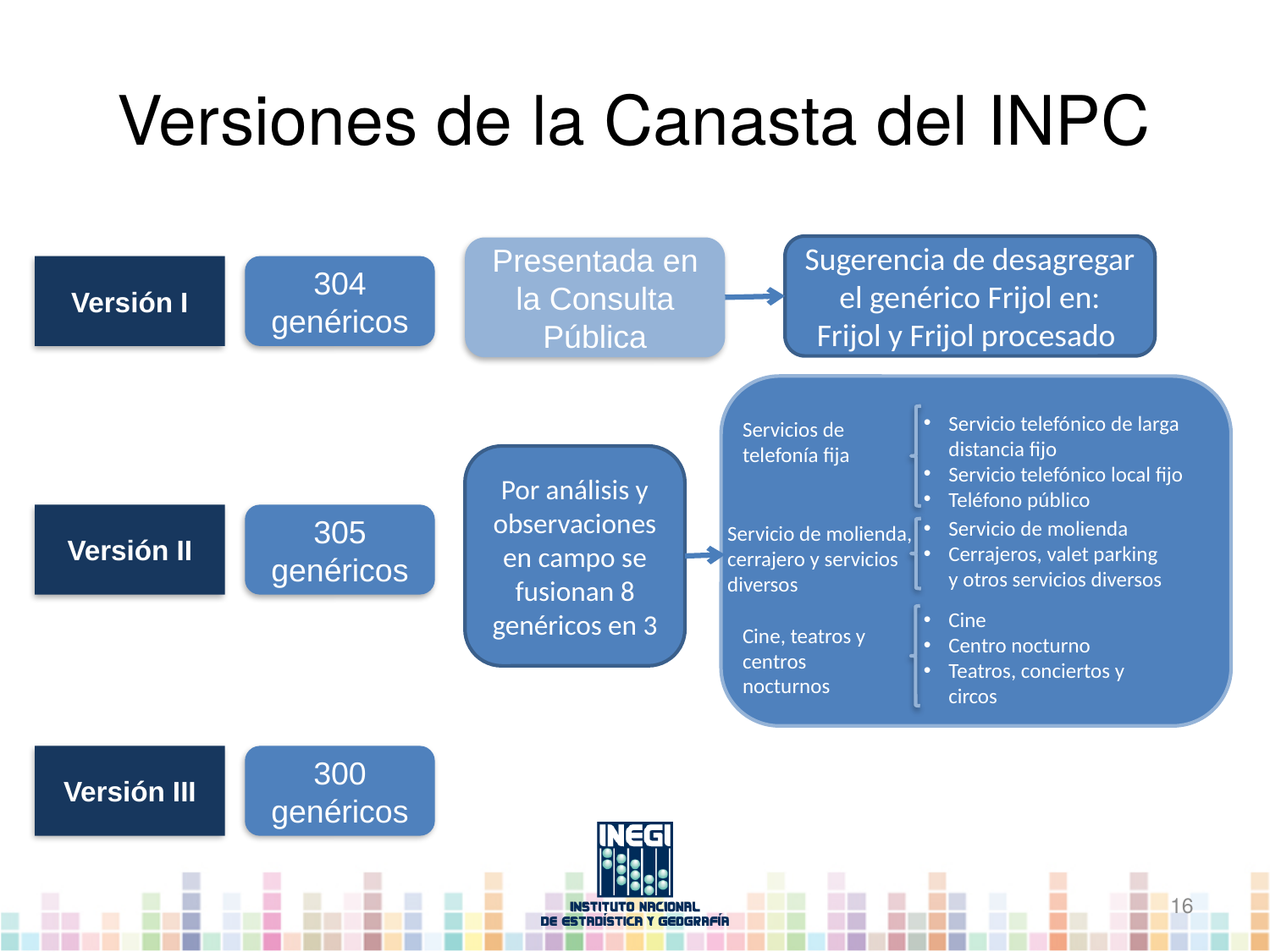

# Versiones de la Canasta del INPC
Sugerencia de desagregar el genérico Frijol en:
Frijol y Frijol procesado
Presentada en la Consulta Pública
Versión I
304 genéricos

Servicio telefónico de larga distancia fijo
Servicio telefónico local fijo
Teléfono público

Servicios de telefonía fija
Servicio de molienda
Cerrajeros, valet parking
	y otros servicios diversos
Servicio de molienda,
cerrajero y servicios diversos

Cine
Centro nocturno
Teatros, conciertos y circos

Cine, teatros y centros nocturnos
Por análisis y observaciones en campo se fusionan 8 genéricos en 3
Versión II
305 genéricos
Versión III
300 genéricos
16